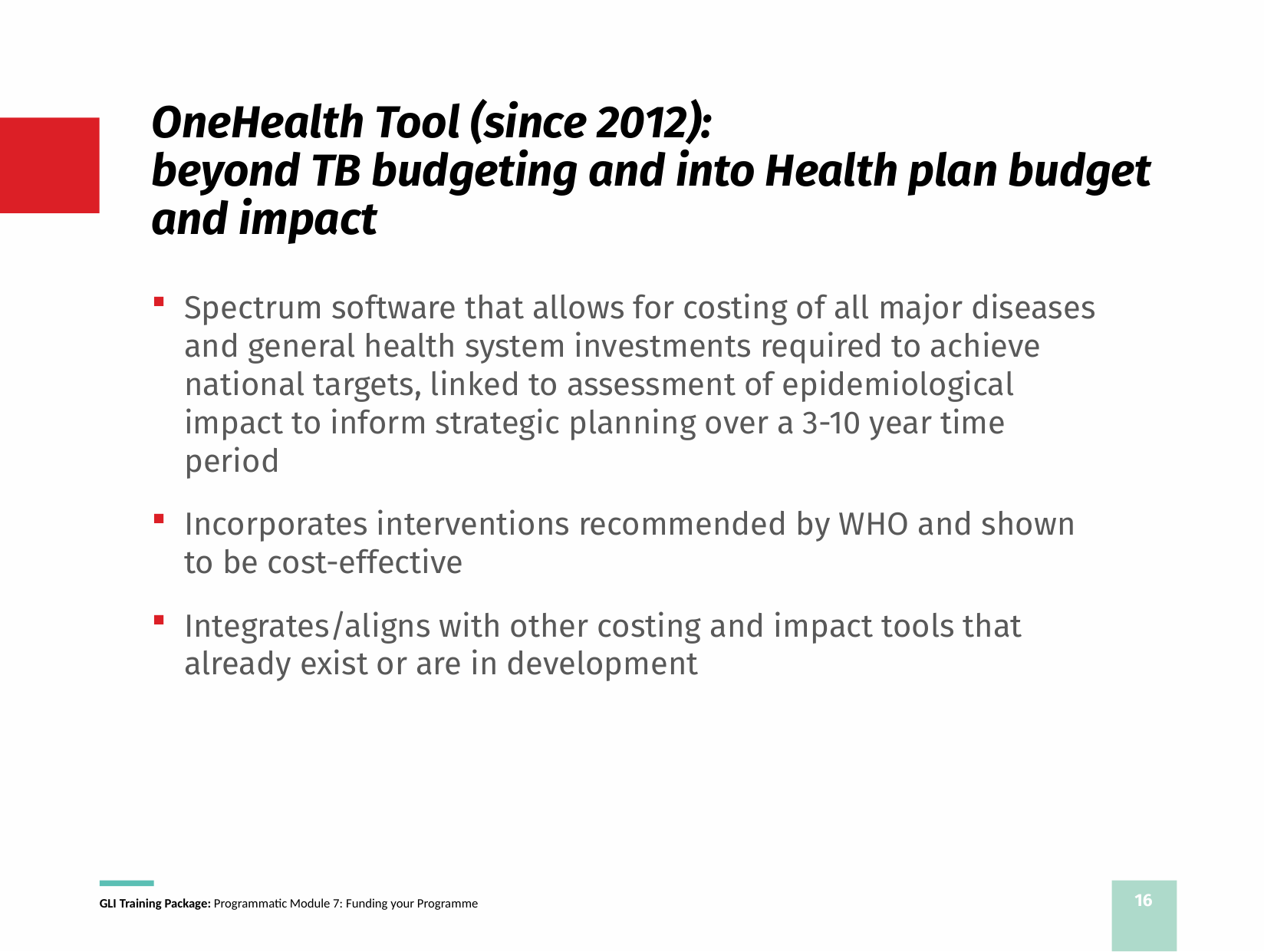

# OneHealth Tool (since 2012): beyond TB budgeting and into Health plan budget and impact
Spectrum software that allows for costing of all major diseases and general health system investments required to achieve national targets, linked to assessment of epidemiological impact to inform strategic planning over a 3-10 year time period
Incorporates interventions recommended by WHO and shown to be cost-effective
Integrates/aligns with other costing and impact tools that already exist or are in development